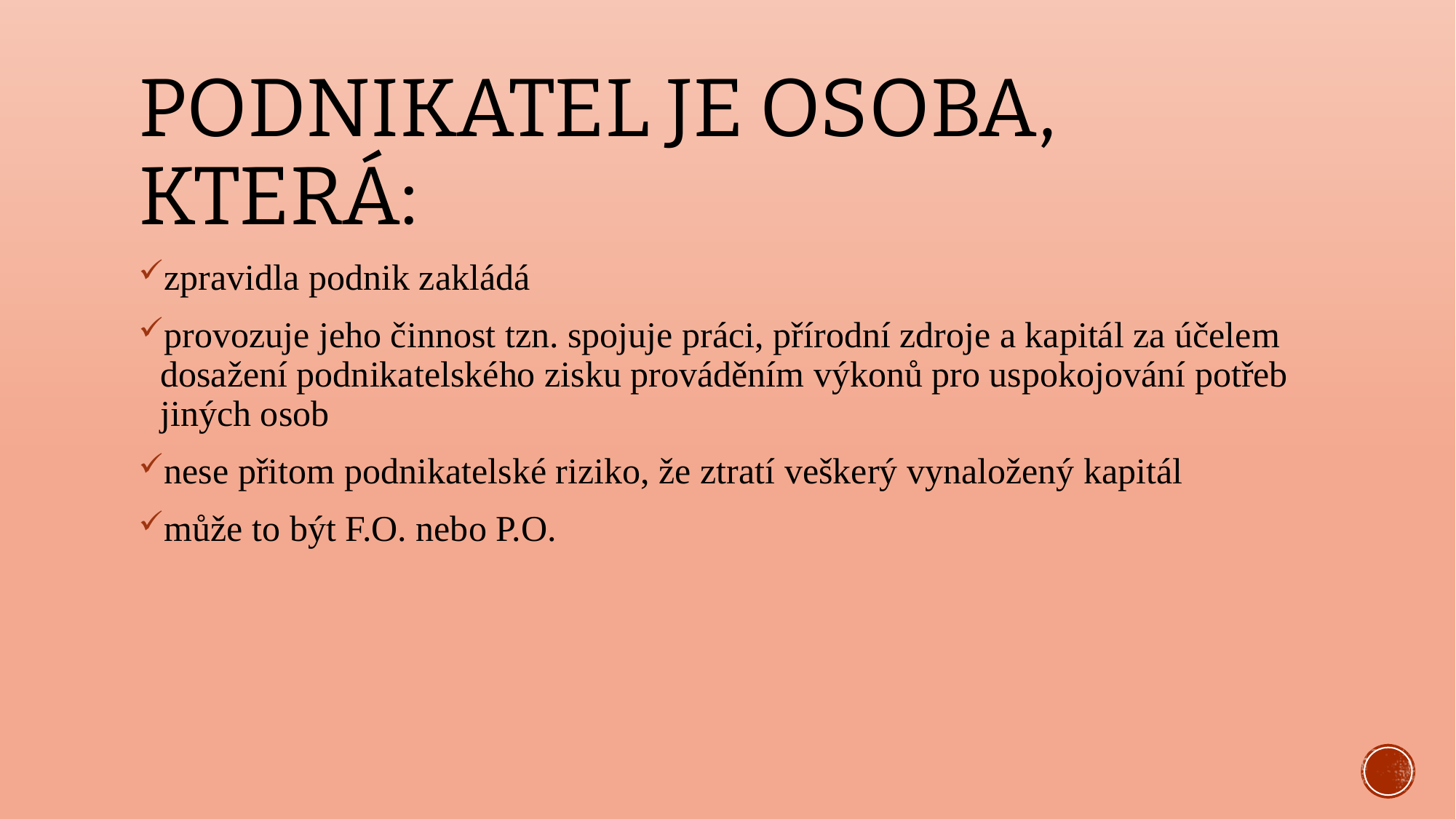

# PODNIKATEL JE OSOBA, KTERÁ:
zpravidla podnik zakládá
provozuje jeho činnost tzn. spojuje práci, přírodní zdroje a kapitál za účelem dosažení podnikatelského zisku prováděním výkonů pro uspokojování potřeb jiných osob
nese přitom podnikatelské riziko, že ztratí veškerý vynaložený kapitál
může to být F.O. nebo P.O.